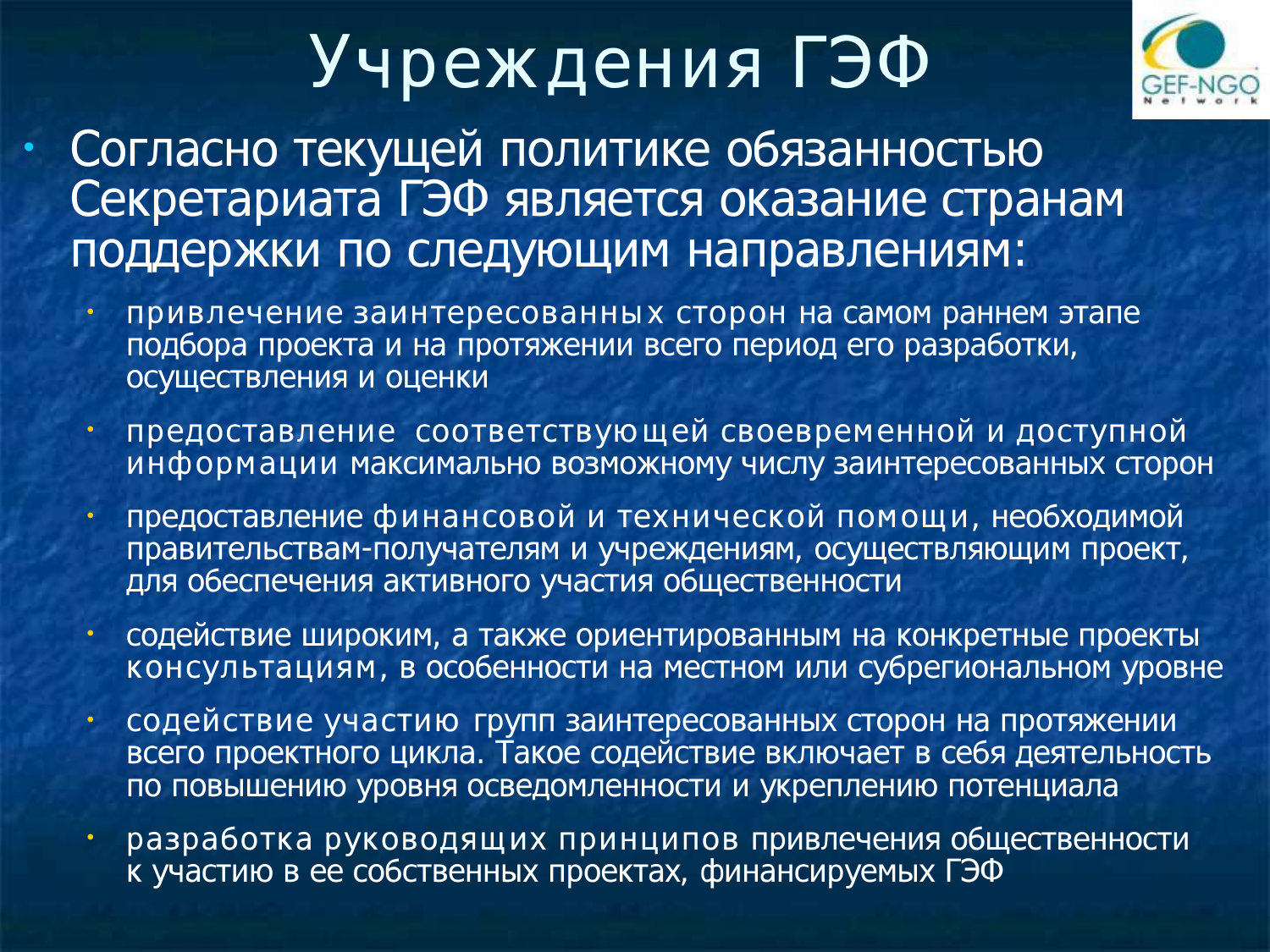

# Учреждения ГЭФ

Согласно текущей политике обязанностью Секретариата ГЭФ является оказание странам поддержки по следующим направлениям:
привлечение заинтересованных сторон на самом раннем этапе подбора проекта и на протяжении всего период его разработки, осуществления и оценки
предоставление  соответствующей своевременной и доступной информации максимально возможному числу заинтересованных сторон
предоставление финансовой и технической помощи, необходимой правительствам-получателям и учреждениям, осуществляющим проект,
для обеспечения активного участия общественности
содействие широким, а также ориентированным на конкретные проекты консультациям, в особенности на местном или субрегиональном уровне
содействие участию групп заинтересованных сторон на протяжении всего проектного цикла. Такое содействие включает в себя деятельность по повышению уровня осведомленности и укреплению потенциала
разработка руководящих принципов привлечения общественности
к участию в ее собственных проектах, финансируемых ГЭФ